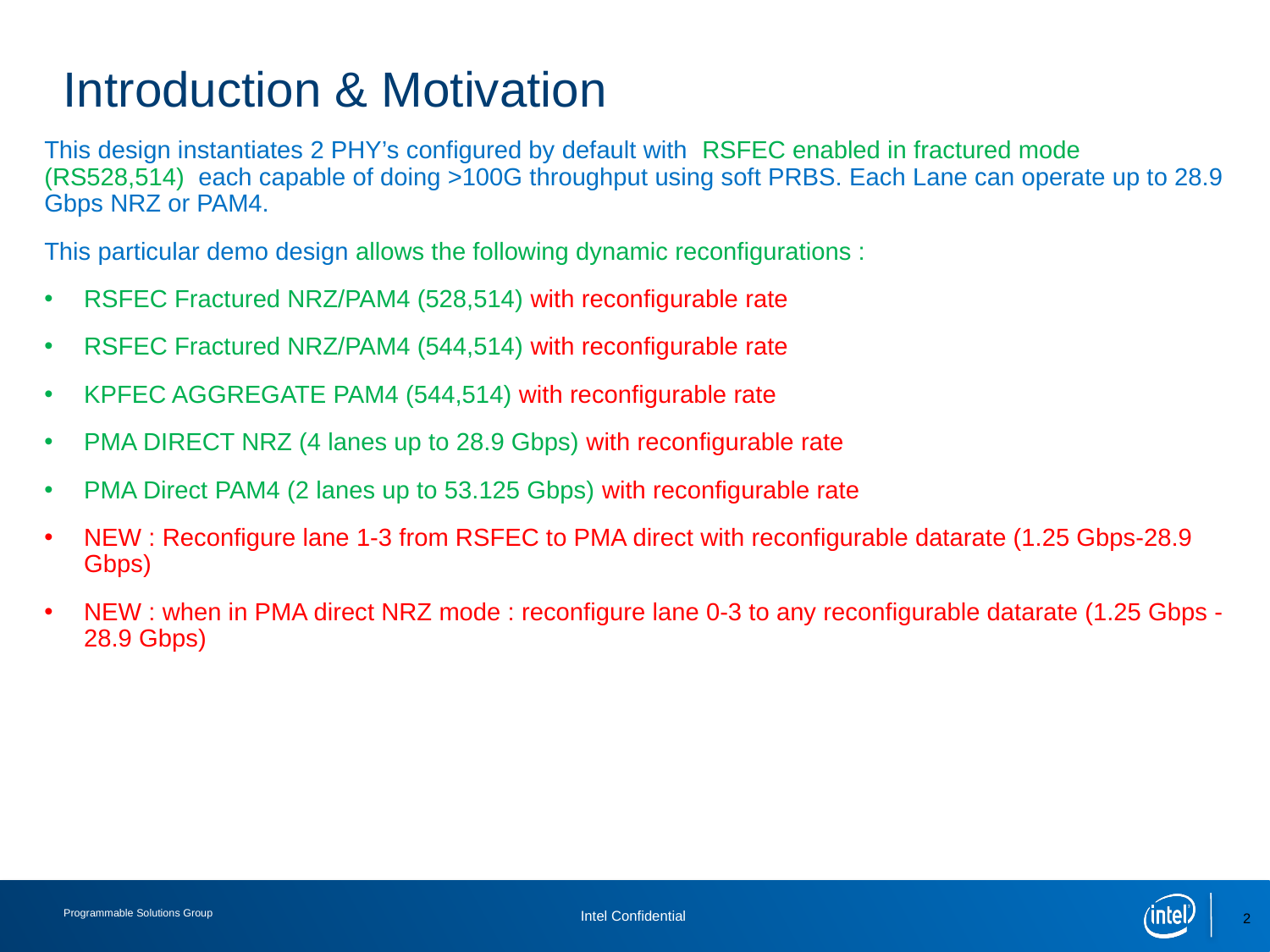

# Introduction & Motivation
This design instantiates 2 PHY’s configured by default with  RSFEC enabled in fractured mode (RS528,514)  each capable of doing >100G throughput using soft PRBS. Each Lane can operate up to 28.9 Gbps NRZ or PAM4.
This particular demo design allows the following dynamic reconfigurations :
RSFEC Fractured NRZ/PAM4 (528,514) with reconfigurable rate
RSFEC Fractured NRZ/PAM4 (544,514) with reconfigurable rate
KPFEC AGGREGATE PAM4 (544,514) with reconfigurable rate
PMA DIRECT NRZ (4 lanes up to 28.9 Gbps) with reconfigurable rate
PMA Direct PAM4 (2 lanes up to 53.125 Gbps) with reconfigurable rate
NEW : Reconfigure lane 1-3 from RSFEC to PMA direct with reconfigurable datarate (1.25 Gbps-28.9 Gbps)
NEW : when in PMA direct NRZ mode : reconfigure lane 0-3 to any reconfigurable datarate (1.25 Gbps -28.9 Gbps)
2